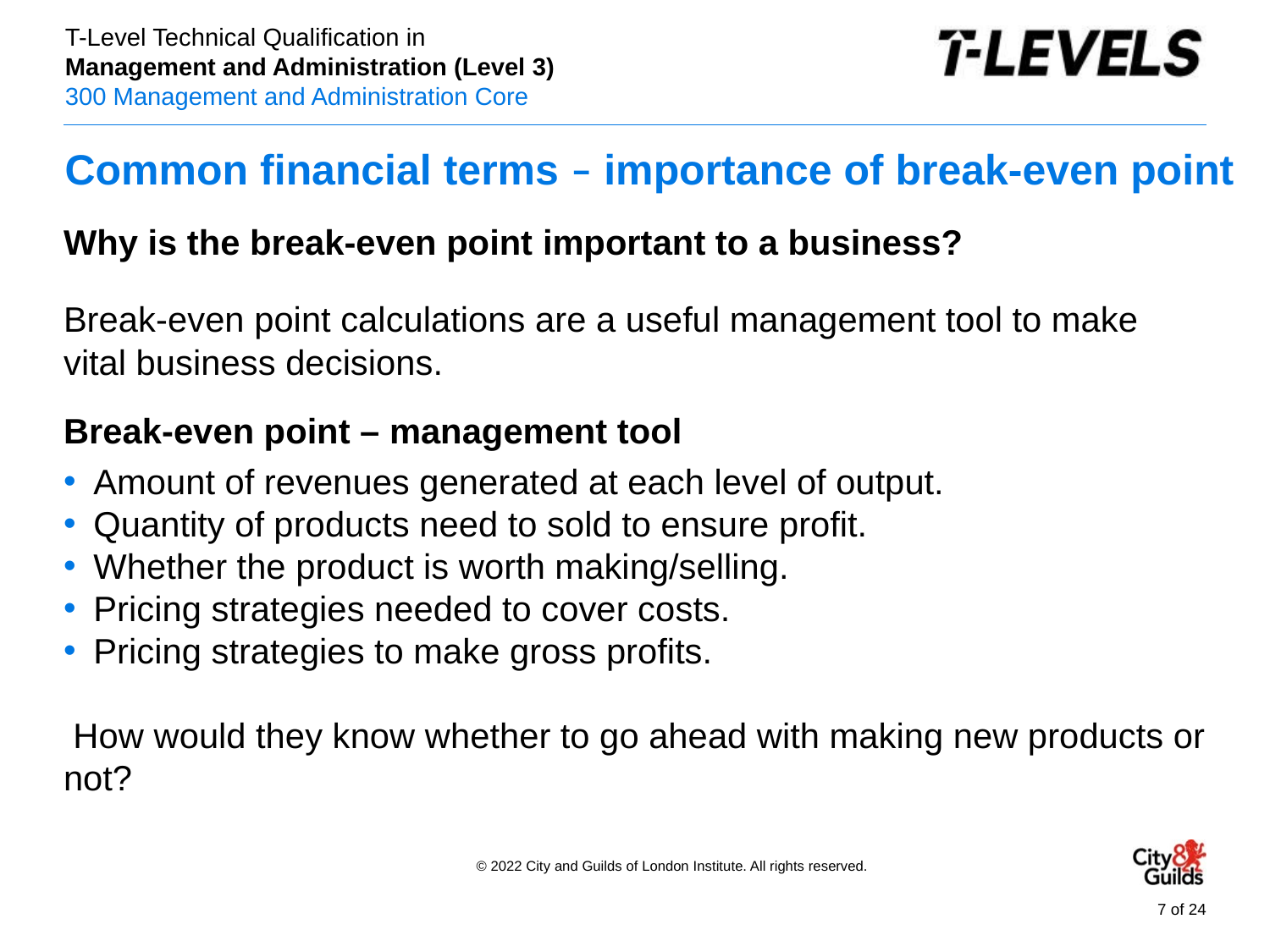

# Common financial terms – importance of break-even point
Why is the break-even point important to a business?
Break-even point calculations are a useful management tool to make vital business decisions.
Break-even point – management tool
Amount of revenues generated at each level of output.
Quantity of products need to sold to ensure profit.
Whether the product is worth making/selling.
Pricing strategies needed to cover costs.
Pricing strategies to make gross profits.

 How would they know whether to go ahead with making new products or not?